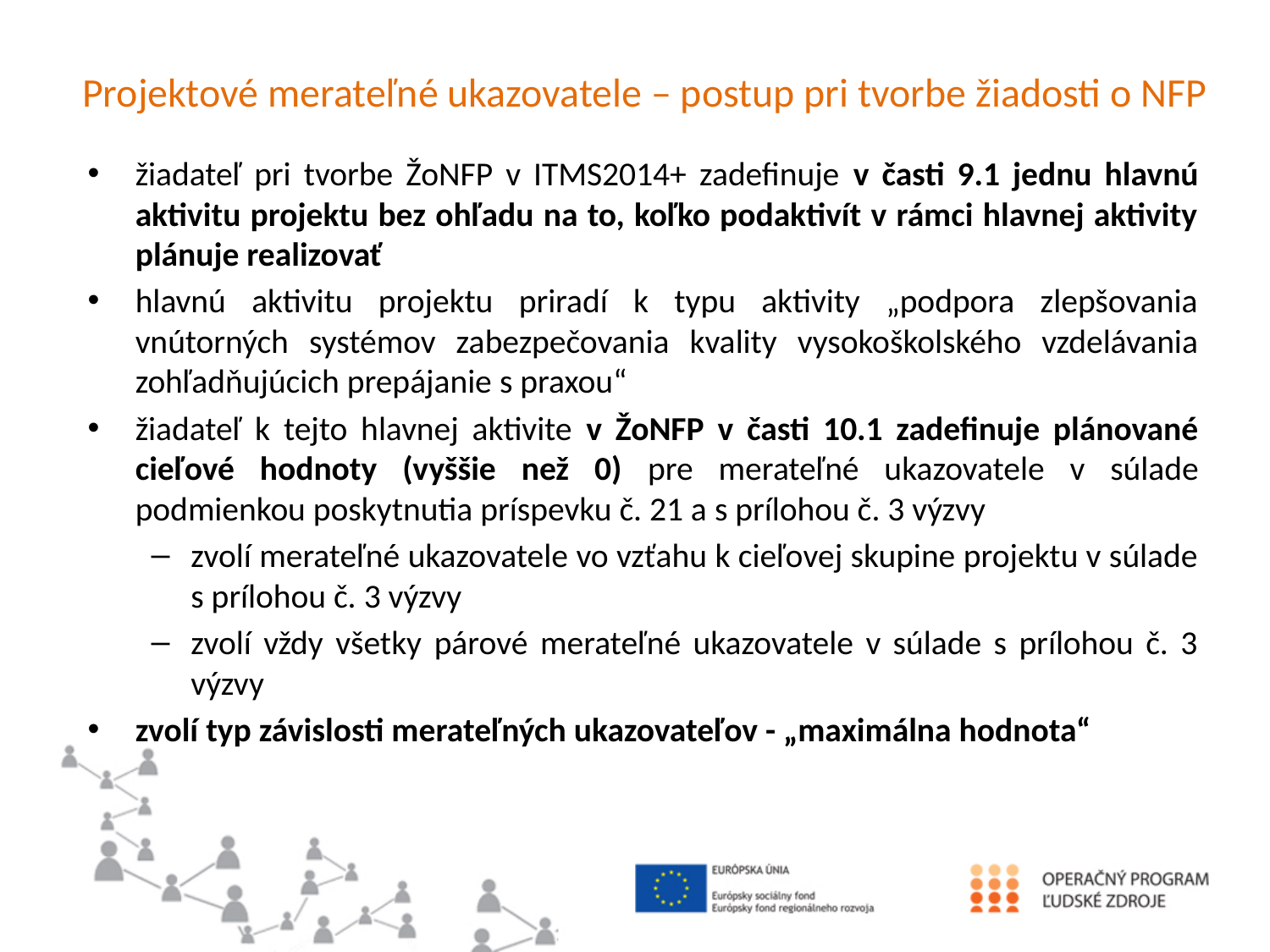

# Projektové merateľné ukazovatele – postup pri tvorbe žiadosti o NFP
žiadateľ pri tvorbe ŽoNFP v ITMS2014+ zadefinuje v časti 9.1 jednu hlavnú aktivitu projektu bez ohľadu na to, koľko podaktivít v rámci hlavnej aktivity plánuje realizovať
hlavnú aktivitu projektu priradí k typu aktivity „podpora zlepšovania vnútorných systémov zabezpečovania kvality vysokoškolského vzdelávania zohľadňujúcich prepájanie s praxou“
žiadateľ k tejto hlavnej aktivite v ŽoNFP v časti 10.1 zadefinuje plánované cieľové hodnoty (vyššie než 0) pre merateľné ukazovatele v súlade podmienkou poskytnutia príspevku č. 21 a s prílohou č. 3 výzvy
zvolí merateľné ukazovatele vo vzťahu k cieľovej skupine projektu v súlade s prílohou č. 3 výzvy
zvolí vždy všetky párové merateľné ukazovatele v súlade s prílohou č. 3 výzvy
zvolí typ závislosti merateľných ukazovateľov - „maximálna hodnota“